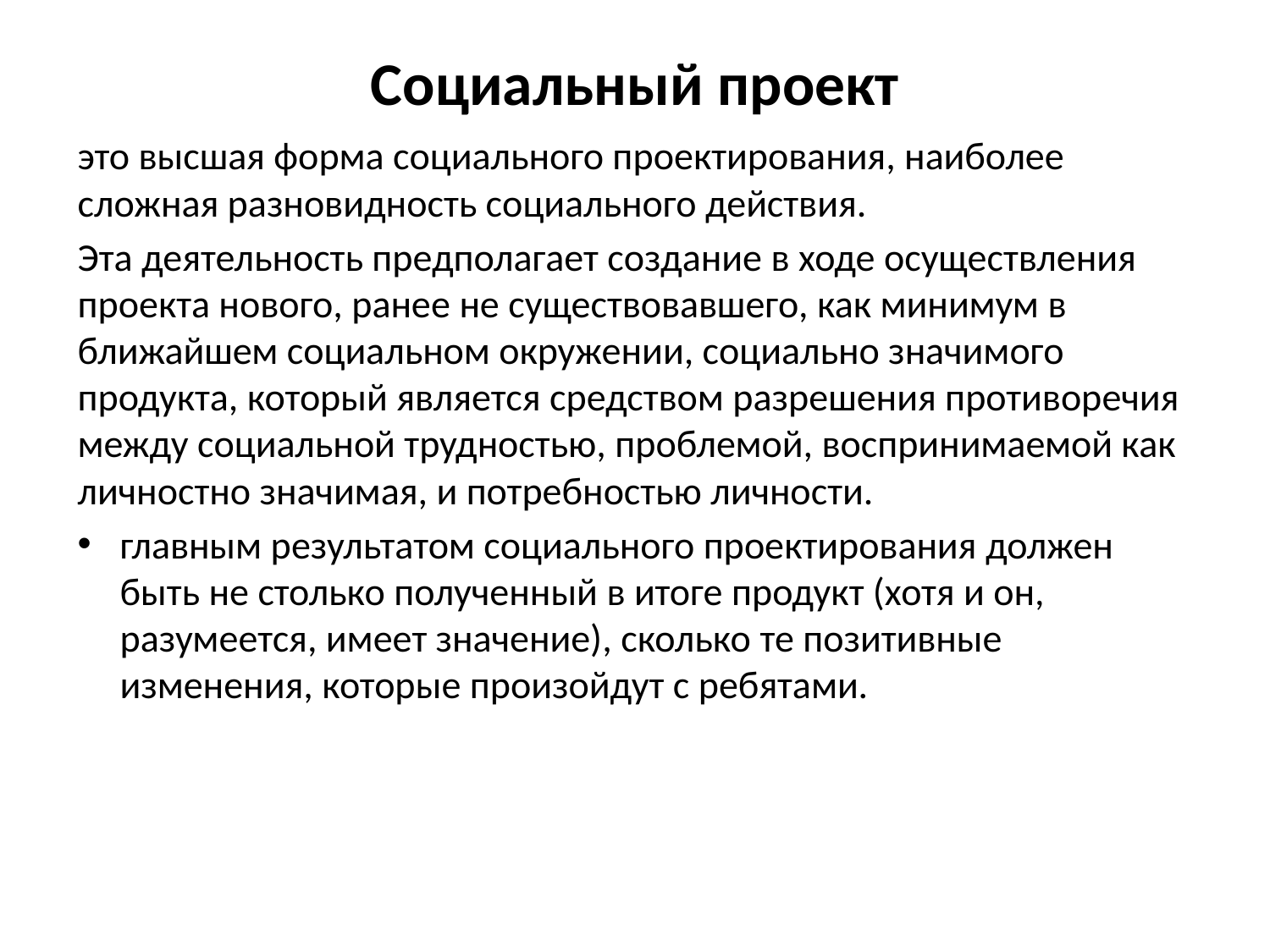

# Социальный проект
это высшая форма социального проектирования, наиболее сложная разновидность социального действия.
Эта деятельность предполагает создание в ходе осуществления проекта нового, ранее не существовавшего, как минимум в ближайшем социальном окружении, социально значимого продукта, который является средством разрешения противоречия между социальной трудностью, проблемой, воспринимаемой как личностно значимая, и потребностью личности.
главным результатом социального проектирования должен быть не столько полученный в итоге продукт (хотя и он, разумеется, имеет значение), сколько те позитивные изменения, которые произойдут с ребятами.